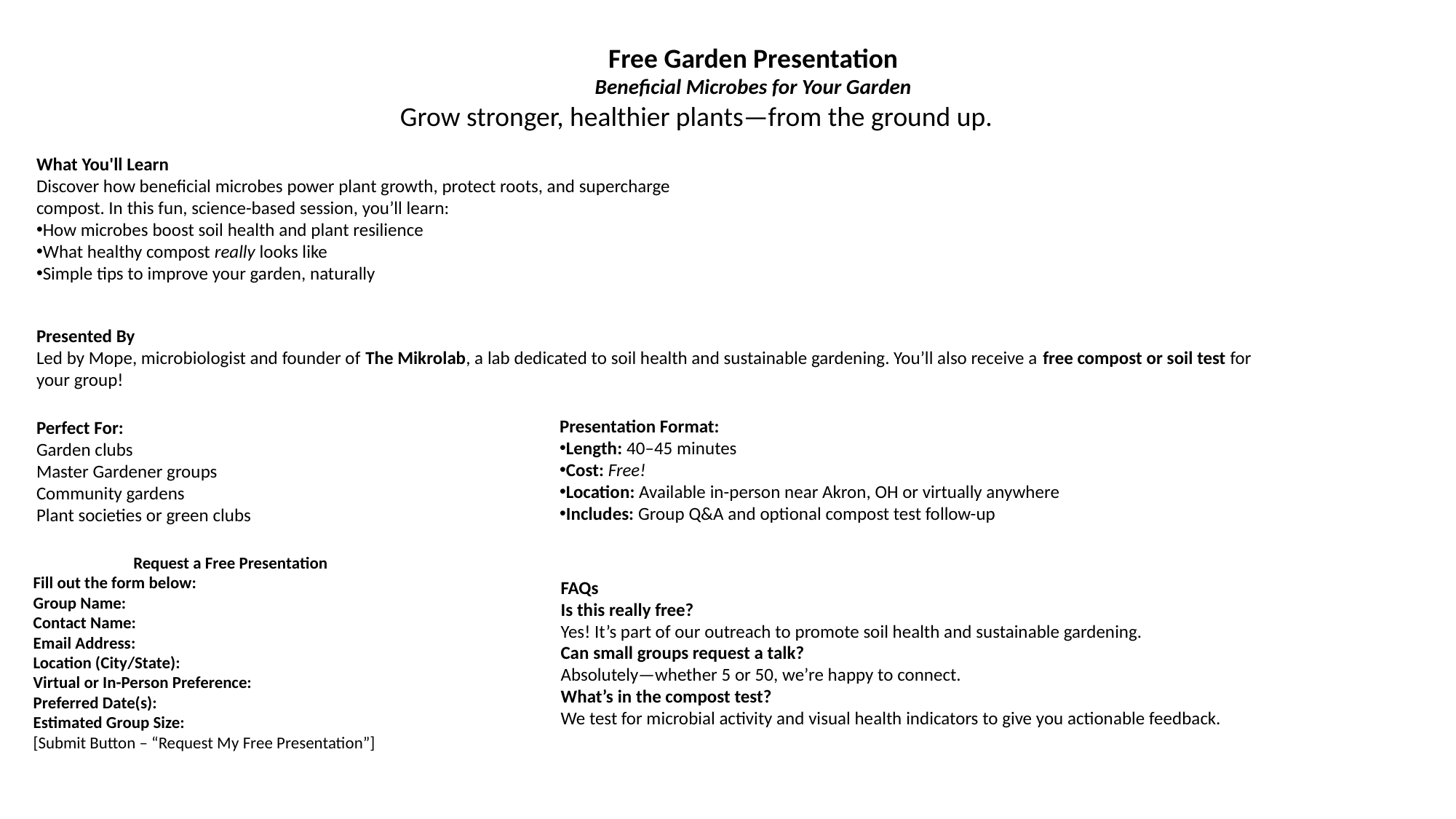

Free Garden Presentation
Beneficial Microbes for Your Garden
Grow stronger, healthier plants—from the ground up.
What You'll Learn
Discover how beneficial microbes power plant growth, protect roots, and supercharge compost. In this fun, science-based session, you’ll learn:
How microbes boost soil health and plant resilience
What healthy compost really looks like
Simple tips to improve your garden, naturally
Presented By
Led by Mope, microbiologist and founder of The Mikrolab, a lab dedicated to soil health and sustainable gardening. You’ll also receive a free compost or soil test for your group!
Presentation Format:
Length: 40–45 minutes
Cost: Free!
Location: Available in-person near Akron, OH or virtually anywhere
Includes: Group Q&A and optional compost test follow-up
Perfect For:
Garden clubs
Master Gardener groups
Community gardens
Plant societies or green clubs
Request a Free Presentation
Fill out the form below:
Group Name:
Contact Name:
Email Address:
Location (City/State):
Virtual or In-Person Preference:
Preferred Date(s):
Estimated Group Size:
[Submit Button – “Request My Free Presentation”]
FAQs
Is this really free?
Yes! It’s part of our outreach to promote soil health and sustainable gardening.
Can small groups request a talk?
Absolutely—whether 5 or 50, we’re happy to connect.
What’s in the compost test?
We test for microbial activity and visual health indicators to give you actionable feedback.